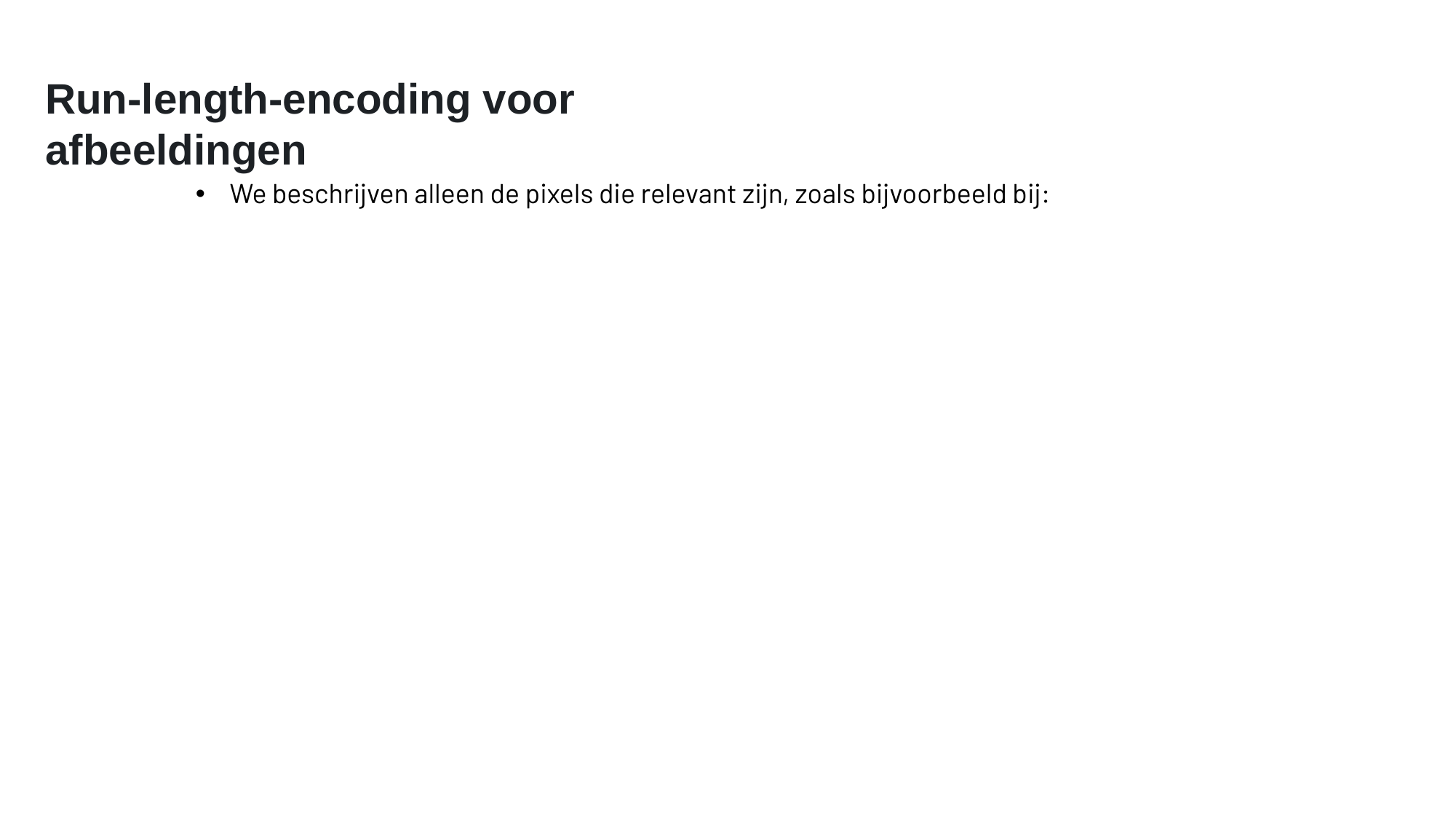

Run-length-encoding voor afbeeldingen
We beschrijven alleen de pixels die relevant zijn, zoals bijvoorbeeld bij: